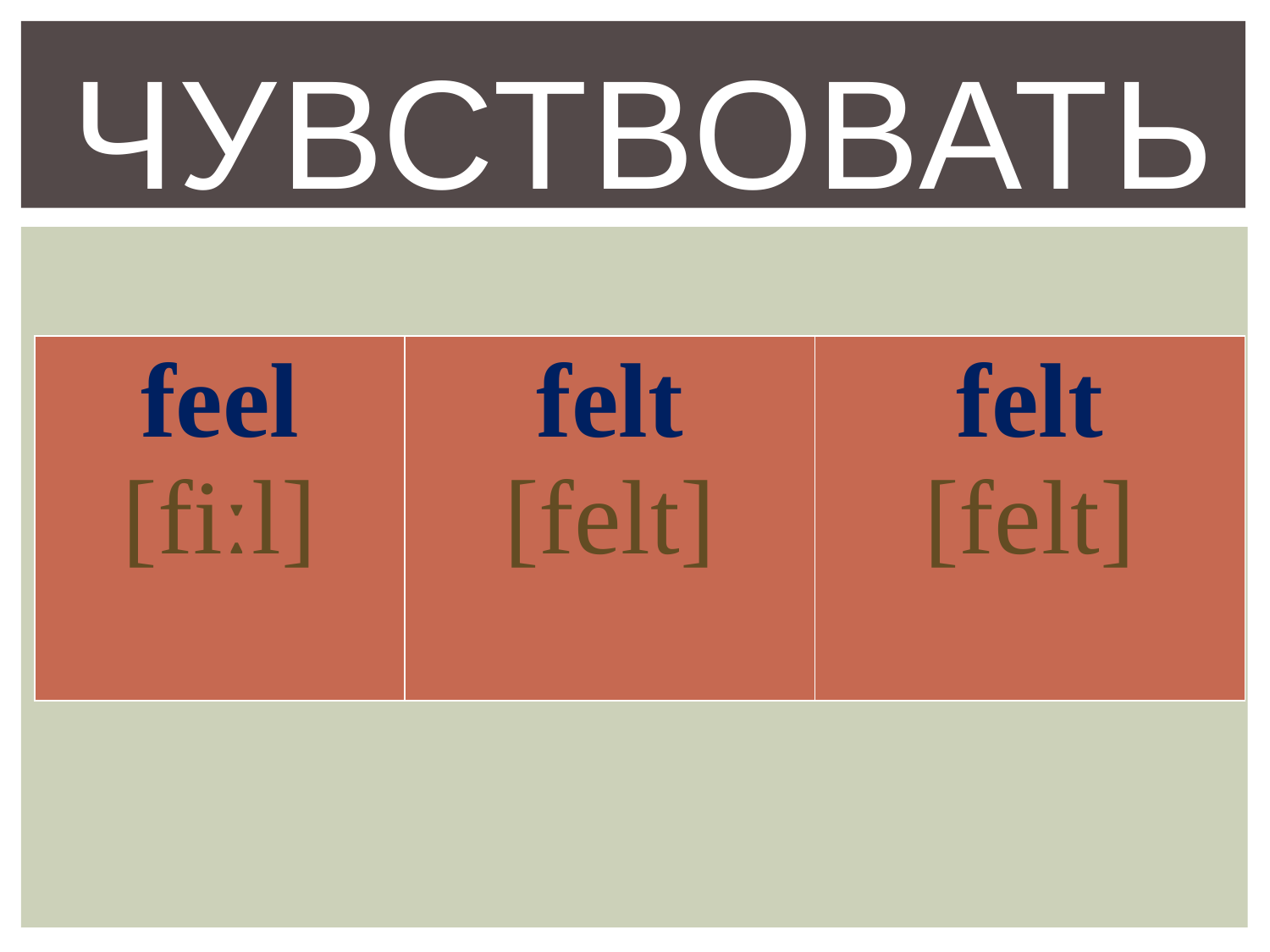

# чувствовать
| feel [fiːl] | felt [felt] | felt [felt] |
| --- | --- | --- |